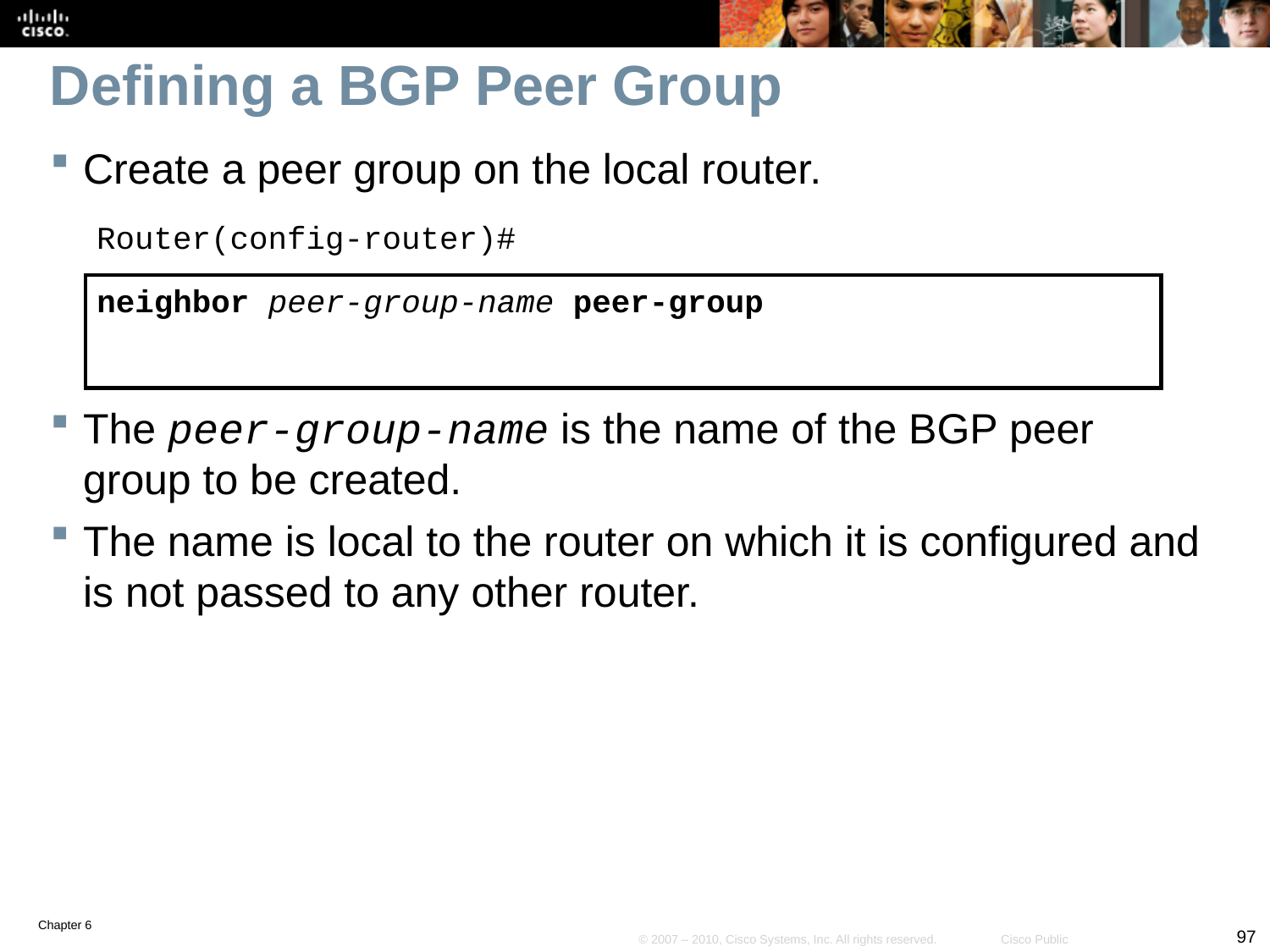

# Defining a BGP Peer Group
Create a peer group on the local router.

Router(config-router)#
neighbor peer-group-name peer-group
The peer-group-name is the name of the BGP peer group to be created.
The name is local to the router on which it is configured and is not passed to any other router.